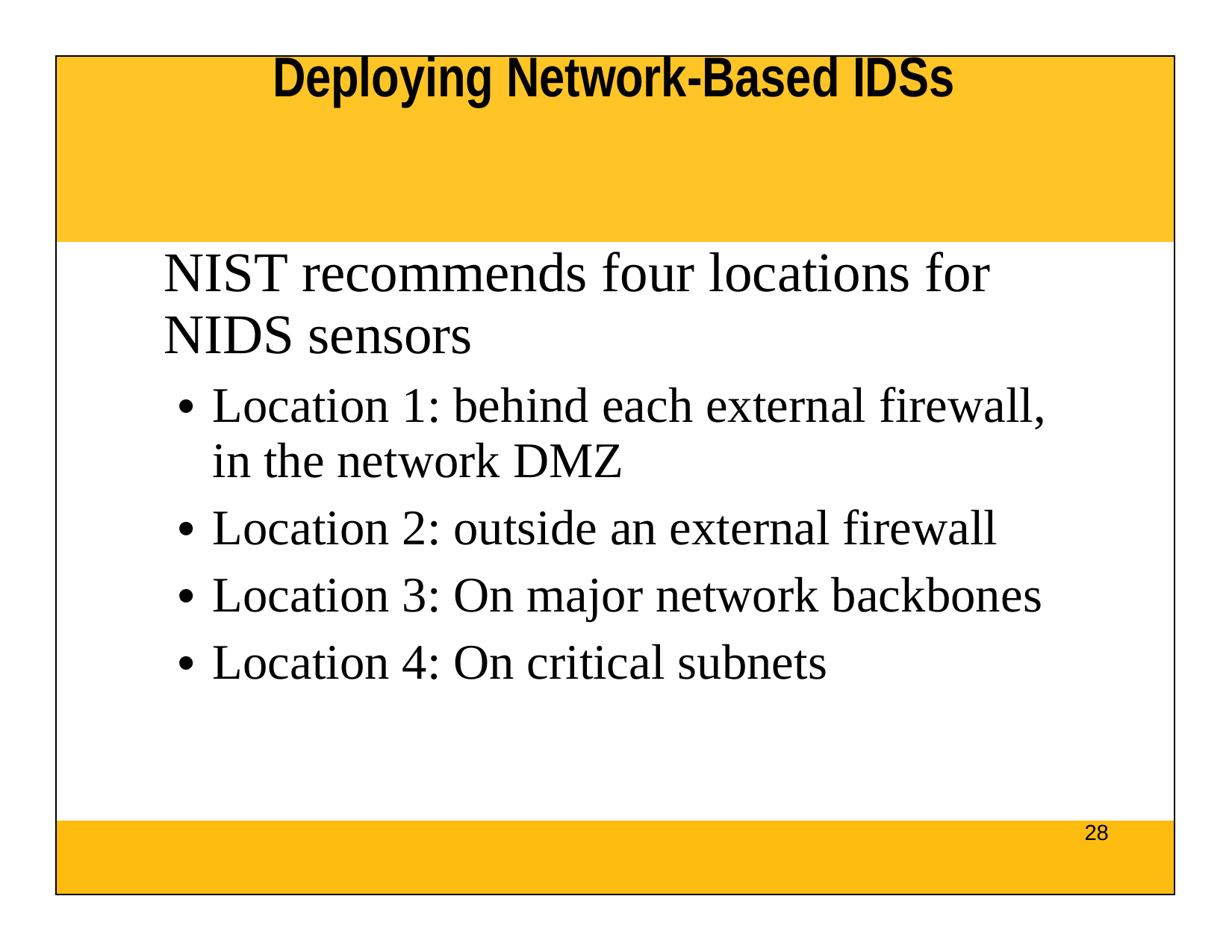

| Deploying Network-Based IDSs |
| --- |
| NIST recommends four locations for NIDS sensors Location 1: behind each external firewall, in the network DMZ Location 2: outside an external firewall Location 3: On major network backbones Location 4: On critical subnets |
| 28 |